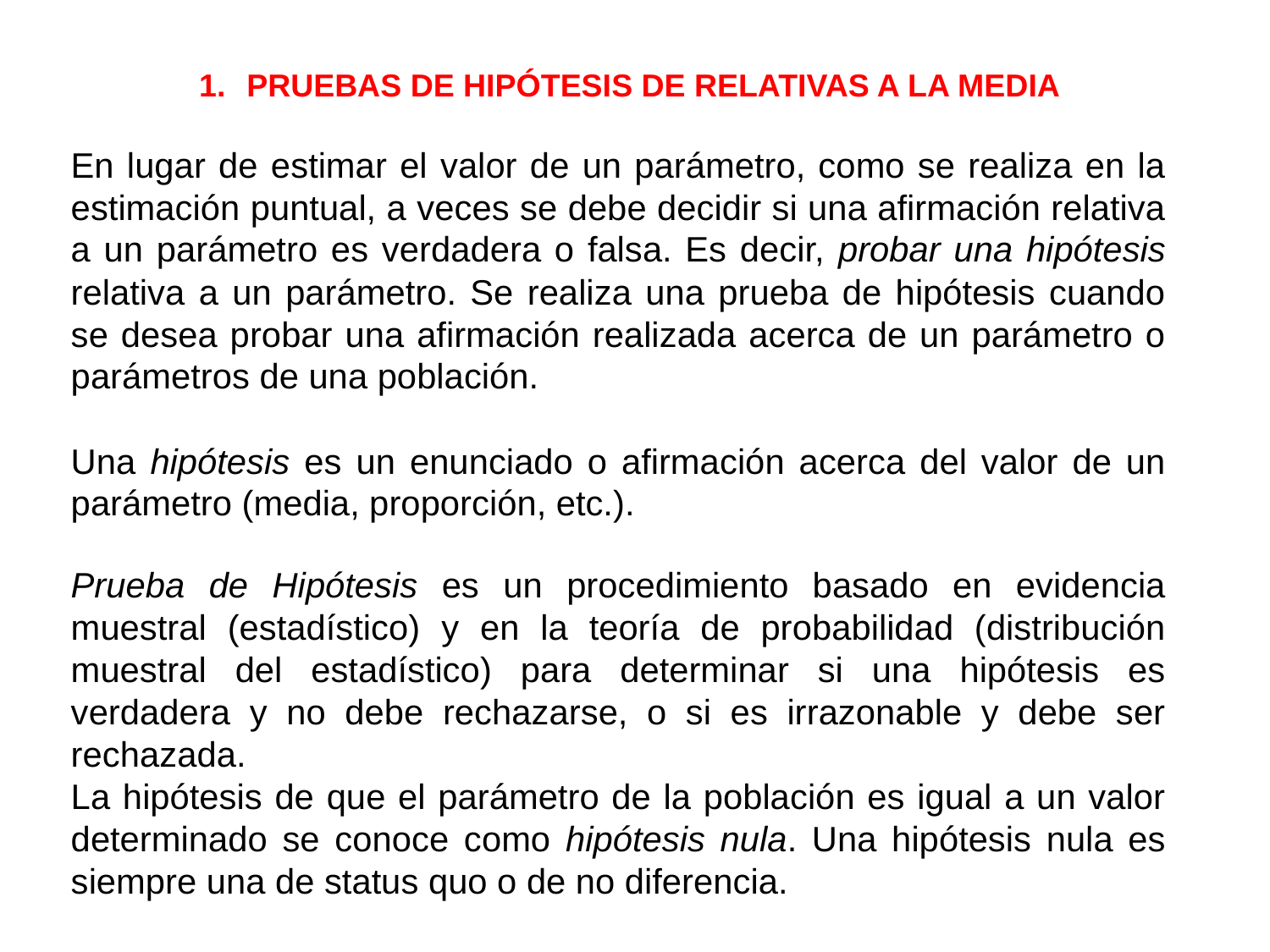

PRUEBAS DE HIPÓTESIS DE RELATIVAS A LA MEDIA
En lugar de estimar el valor de un parámetro, como se realiza en la estimación puntual, a veces se debe decidir si una afirmación relativa a un parámetro es verdadera o falsa. Es decir, probar una hipótesis relativa a un parámetro. Se realiza una prueba de hipótesis cuando se desea probar una afirmación realizada acerca de un parámetro o parámetros de una población.

Una hipótesis es un enunciado o afirmación acerca del valor de un parámetro (media, proporción, etc.).
Prueba de Hipótesis es un procedimiento basado en evidencia muestral (estadístico) y en la teoría de probabilidad (distribución muestral del estadístico) para determinar si una hipótesis es verdadera y no debe rechazarse, o si es irrazonable y debe ser rechazada.
La hipótesis de que el parámetro de la población es igual a un valor determinado se conoce como hipótesis nula. Una hipótesis nula es siempre una de status quo o de no diferencia.